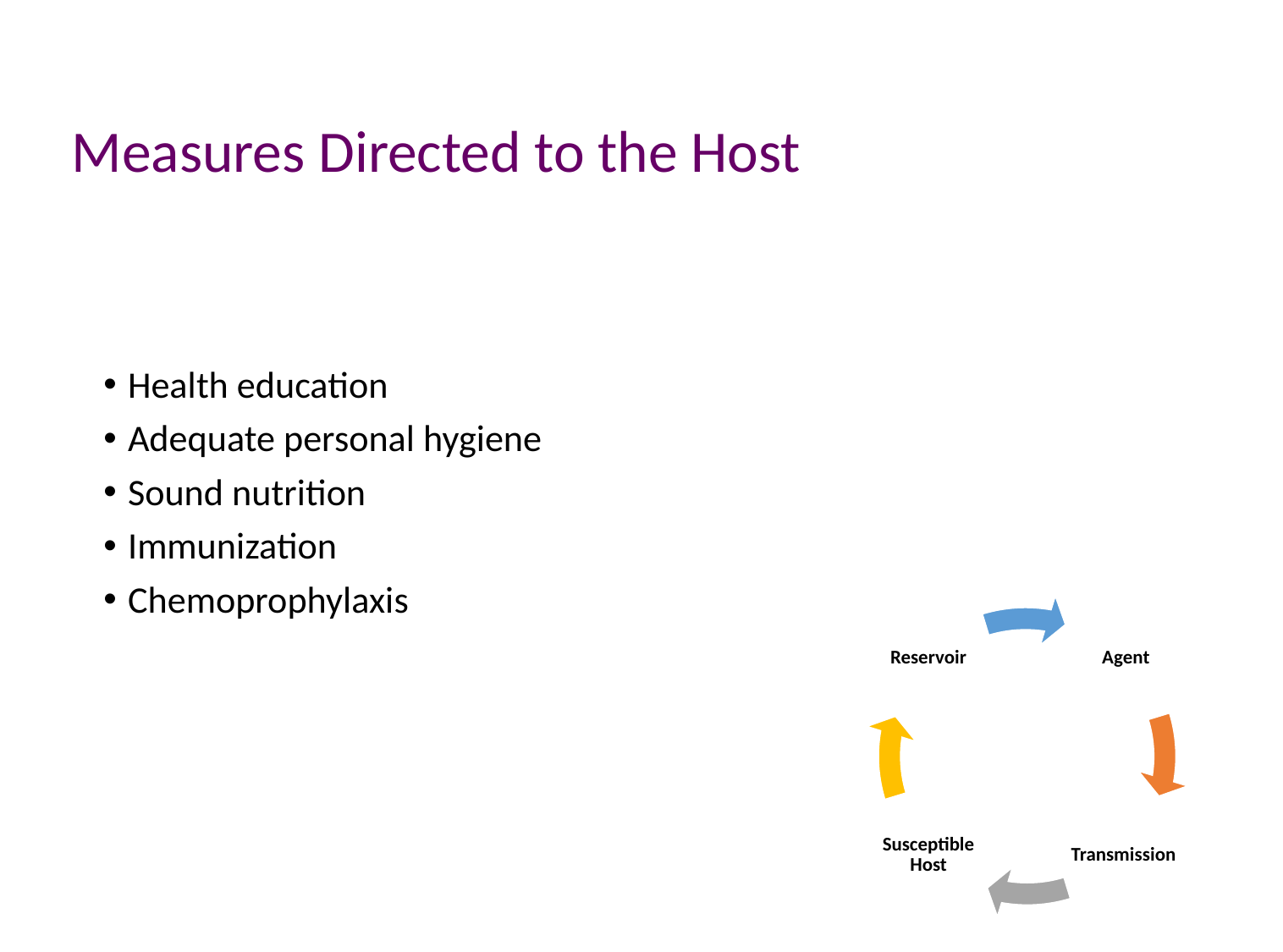

# Measures Directed to the Host
Health education
Adequate personal hygiene
Sound nutrition
Immunization
Chemoprophylaxis

Agent
Transmission
Susceptible Host
Reservoir